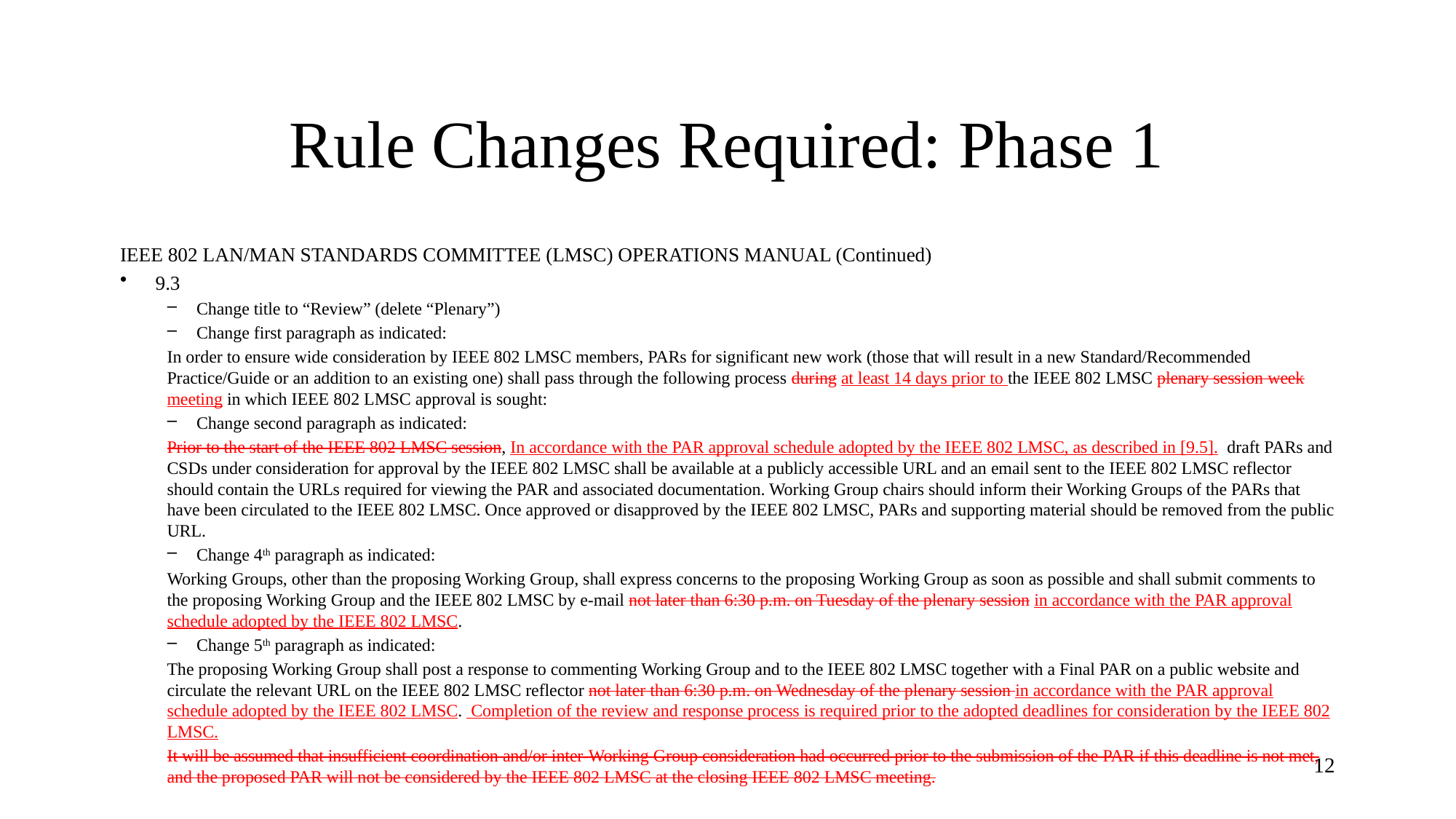

# Rule Changes Required: Phase 1
IEEE 802 LAN/MAN STANDARDS COMMITTEE (LMSC) OPERATIONS MANUAL (Continued)
9.3
Change title to “Review” (delete “Plenary”)
Change first paragraph as indicated:
In order to ensure wide consideration by IEEE 802 LMSC members, PARs for significant new work (those that will result in a new Standard/Recommended Practice/Guide or an addition to an existing one) shall pass through the following process during at least 14 days prior to the IEEE 802 LMSC plenary session week meeting in which IEEE 802 LMSC approval is sought:
Change second paragraph as indicated:
Prior to the start of the IEEE 802 LMSC session, In accordance with the PAR approval schedule adopted by the IEEE 802 LMSC, as described in [9.5].  draft PARs and CSDs under consideration for approval by the IEEE 802 LMSC shall be available at a publicly accessible URL and an email sent to the IEEE 802 LMSC reflector should contain the URLs required for viewing the PAR and associated documentation. Working Group chairs should inform their Working Groups of the PARs that have been circulated to the IEEE 802 LMSC. Once approved or disapproved by the IEEE 802 LMSC, PARs and supporting material should be removed from the public URL.
Change 4th paragraph as indicated:
Working Groups, other than the proposing Working Group, shall express concerns to the proposing Working Group as soon as possible and shall submit comments to the proposing Working Group and the IEEE 802 LMSC by e-mail not later than 6:30 p.m. on Tuesday of the plenary session in accordance with the PAR approval schedule adopted by the IEEE 802 LMSC.
Change 5th paragraph as indicated:
The proposing Working Group shall post a response to commenting Working Group and to the IEEE 802 LMSC together with a Final PAR on a public website and circulate the relevant URL on the IEEE 802 LMSC reflector not later than 6:30 p.m. on Wednesday of the plenary session in accordance with the PAR approval schedule adopted by the IEEE 802 LMSC.  Completion of the review and response process is required prior to the adopted deadlines for consideration by the IEEE 802 LMSC.
It will be assumed that insufficient coordination and/or inter-Working Group consideration had occurred prior to the submission of the PAR if this deadline is not met, and the proposed PAR will not be considered by the IEEE 802 LMSC at the closing IEEE 802 LMSC meeting.
12